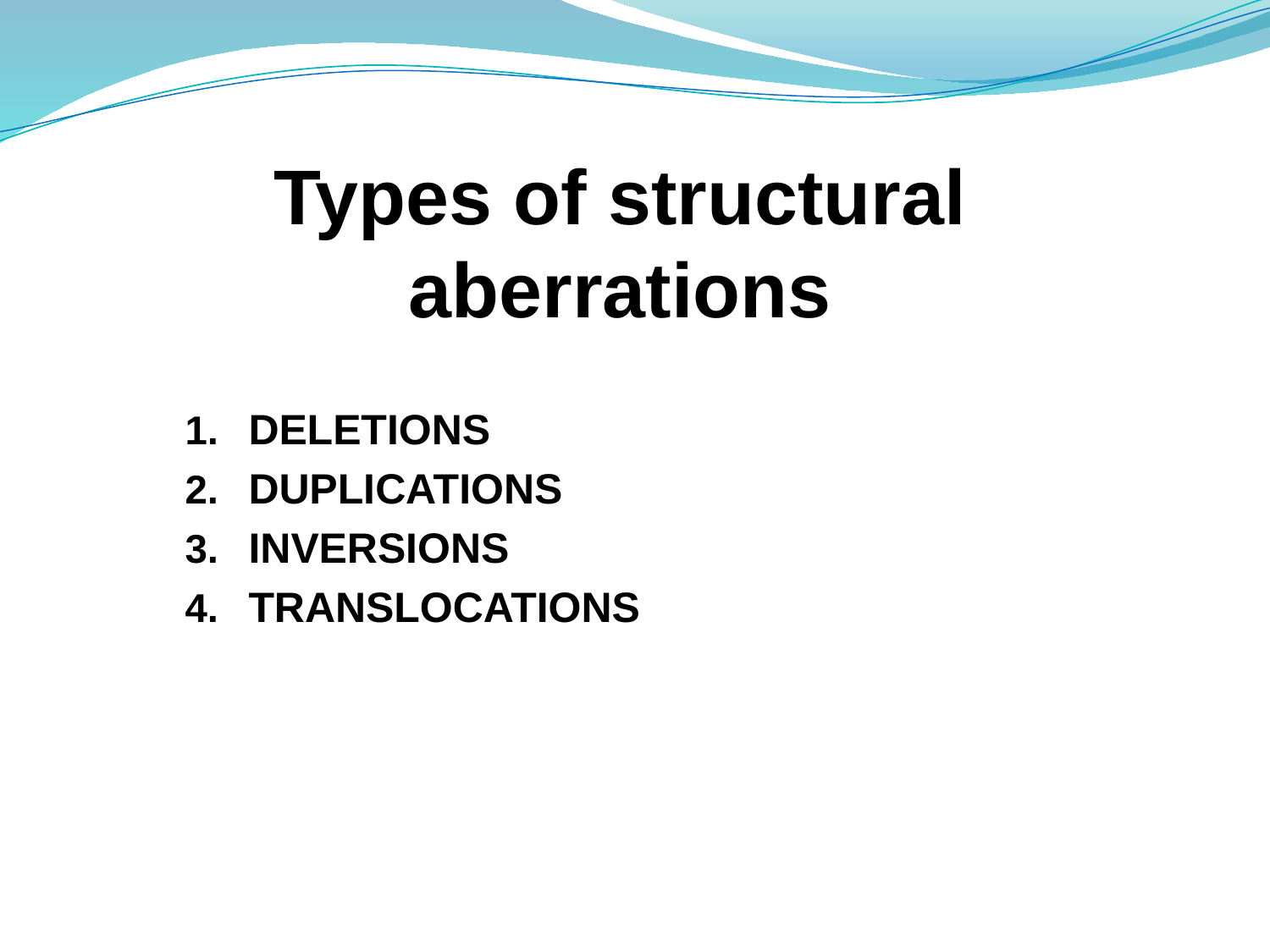

# Types of structural aberrations
DELETIONS
DUPLICATIONS
INVERSIONS
TRANSLOCATIONS